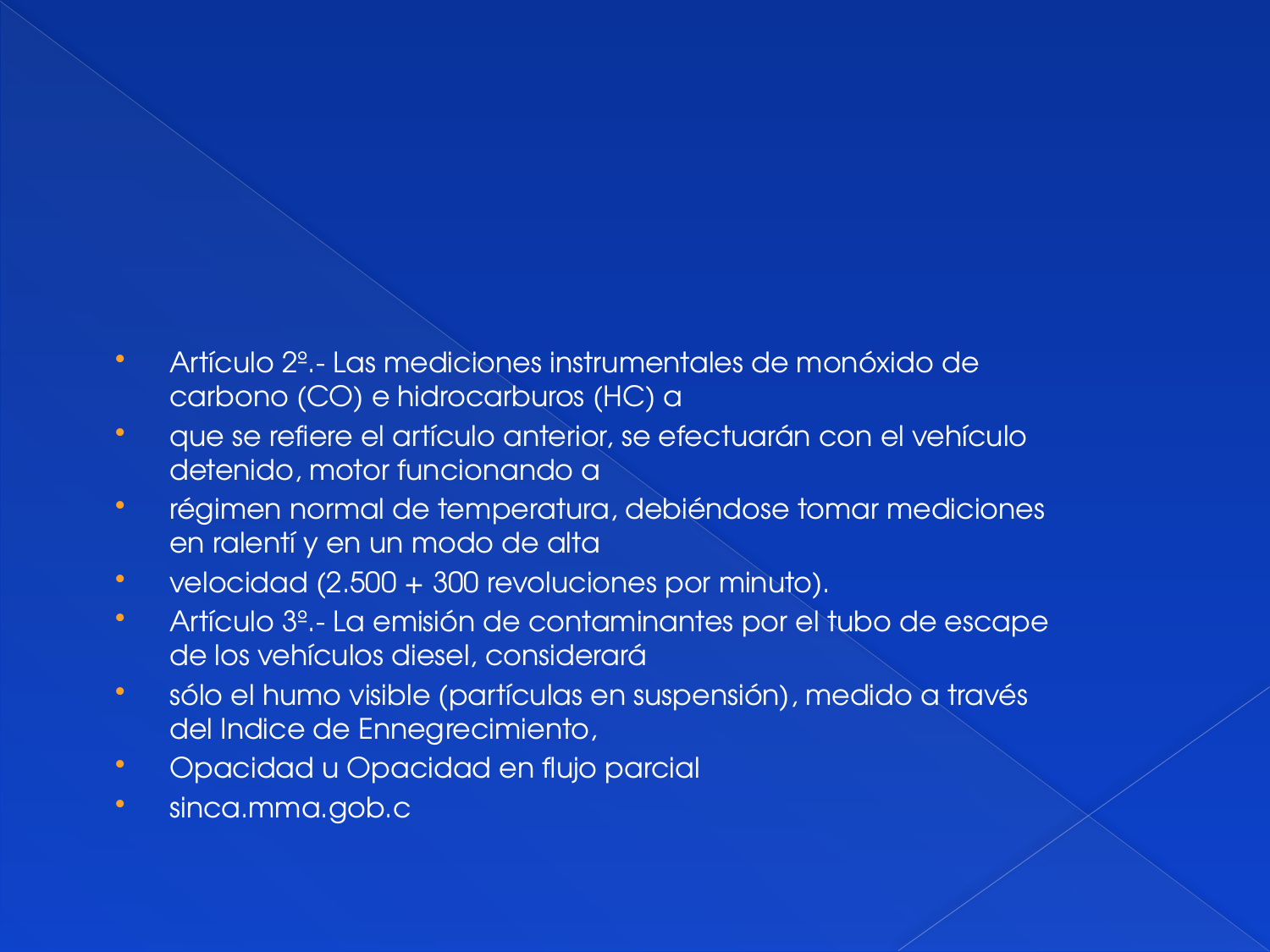

#
Artículo 2º.- Las mediciones instrumentales de monóxido de carbono (CO) e hidrocarburos (HC) a
que se refiere el artículo anterior, se efectuarán con el vehículo detenido, motor funcionando a
régimen normal de temperatura, debiéndose tomar mediciones en ralentí y en un modo de alta
velocidad (2.500 + 300 revoluciones por minuto).
Artículo 3º.- La emisión de contaminantes por el tubo de escape de los vehículos diesel, considerará
sólo el humo visible (partículas en suspensión), medido a través del Indice de Ennegrecimiento,
Opacidad u Opacidad en flujo parcial
sinca.mma.gob.c